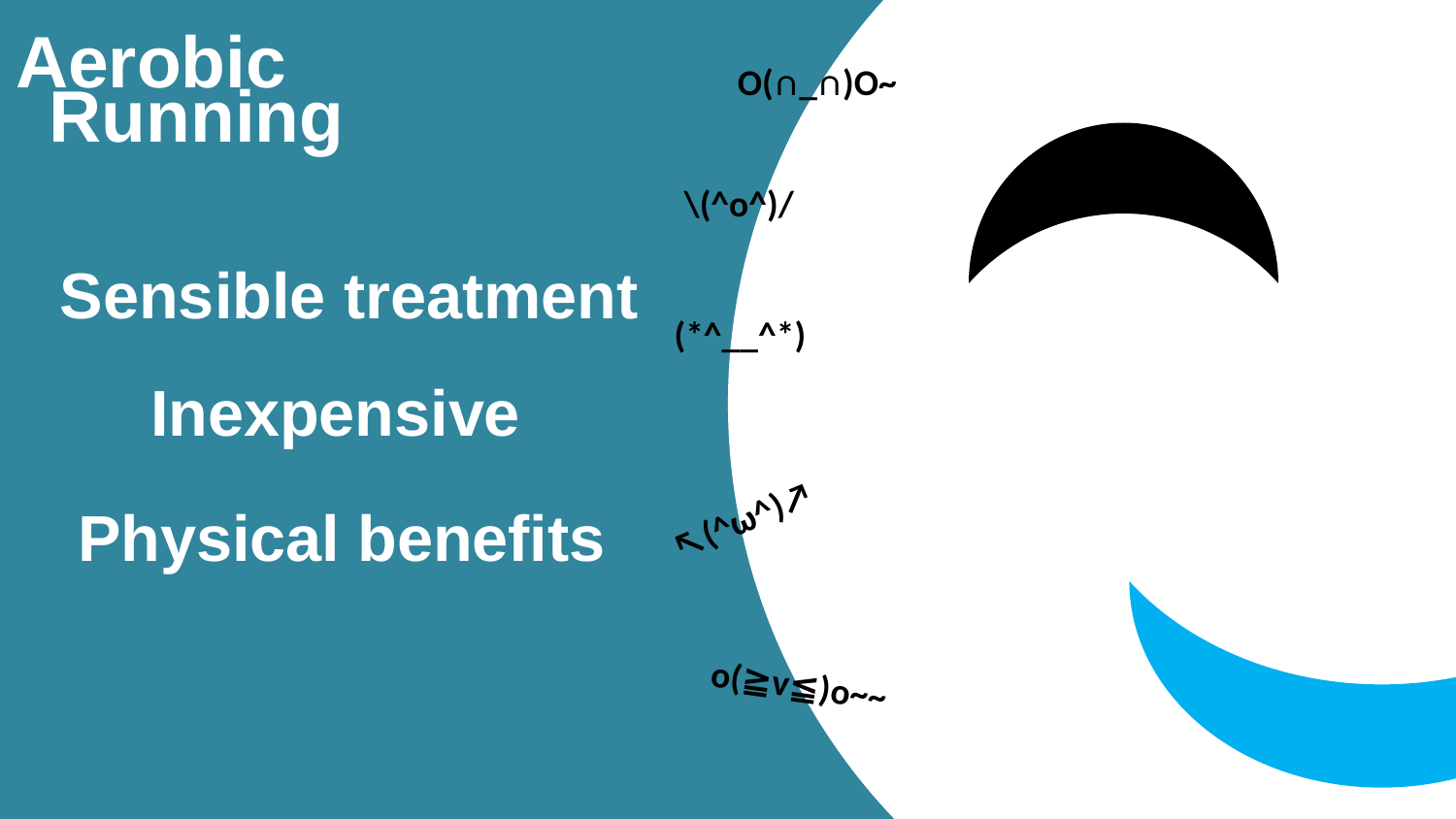

Aerobic
Running

O(∩_∩)O~
\(^o^)/
Sensible treatment
(*^__^*)
Inexpensive

↖(^ω^)↗
Physical benefits
o(≧v≦)o~~